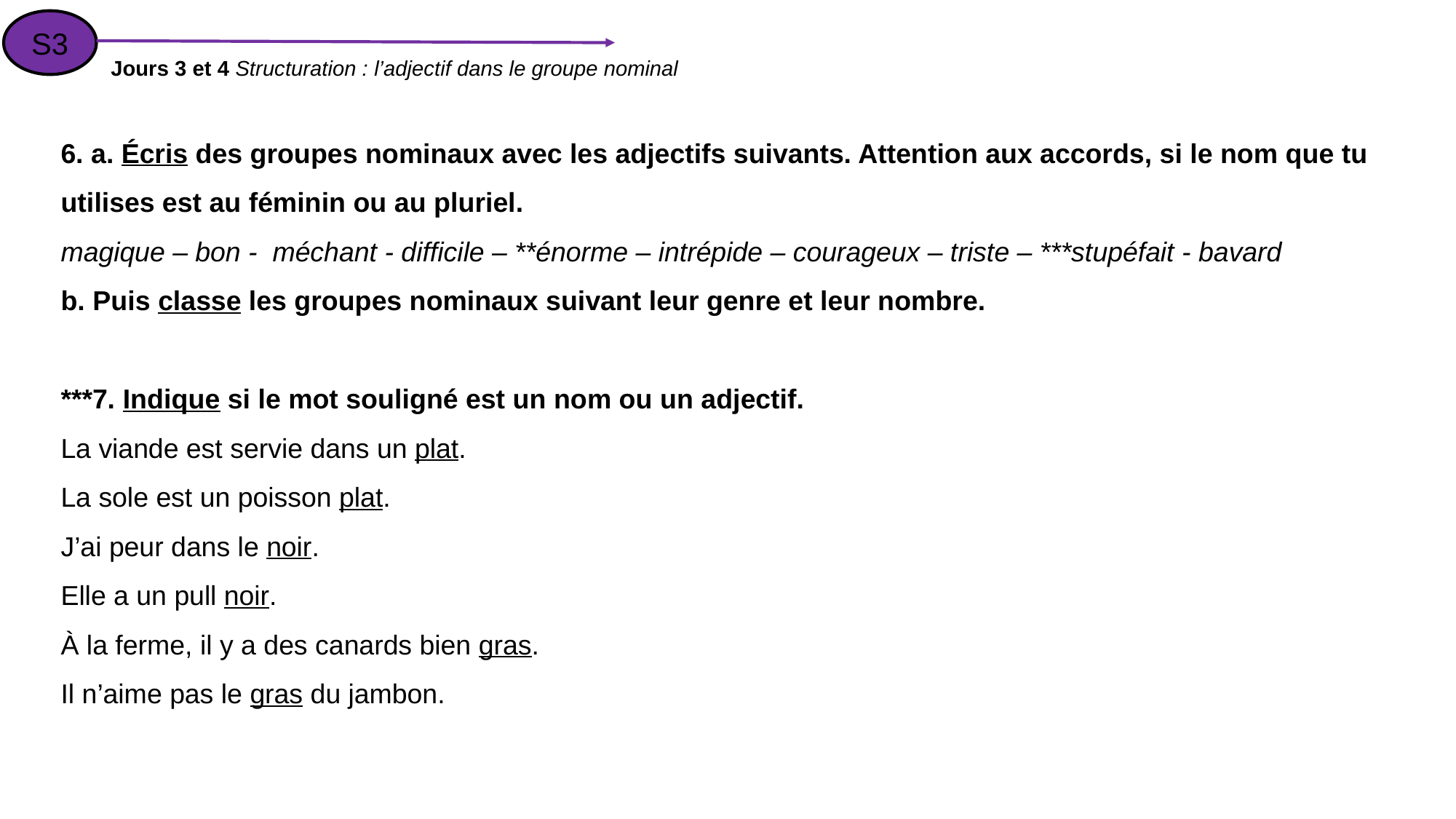

S3
Jours 3 et 4 Structuration : l’adjectif dans le groupe nominal
6. a. Écris des groupes nominaux avec les adjectifs suivants. Attention aux accords, si le nom que tu utilises est au féminin ou au pluriel.
magique – bon -  méchant - difficile – **énorme – intrépide – courageux – triste – ***stupéfait - bavard
b. Puis classe les groupes nominaux suivant leur genre et leur nombre.

***7. Indique si le mot souligné est un nom ou un adjectif.
La viande est servie dans un plat.
La sole est un poisson plat.
J’ai peur dans le noir.
Elle a un pull noir.
À la ferme, il y a des canards bien gras.
Il n’aime pas le gras du jambon.